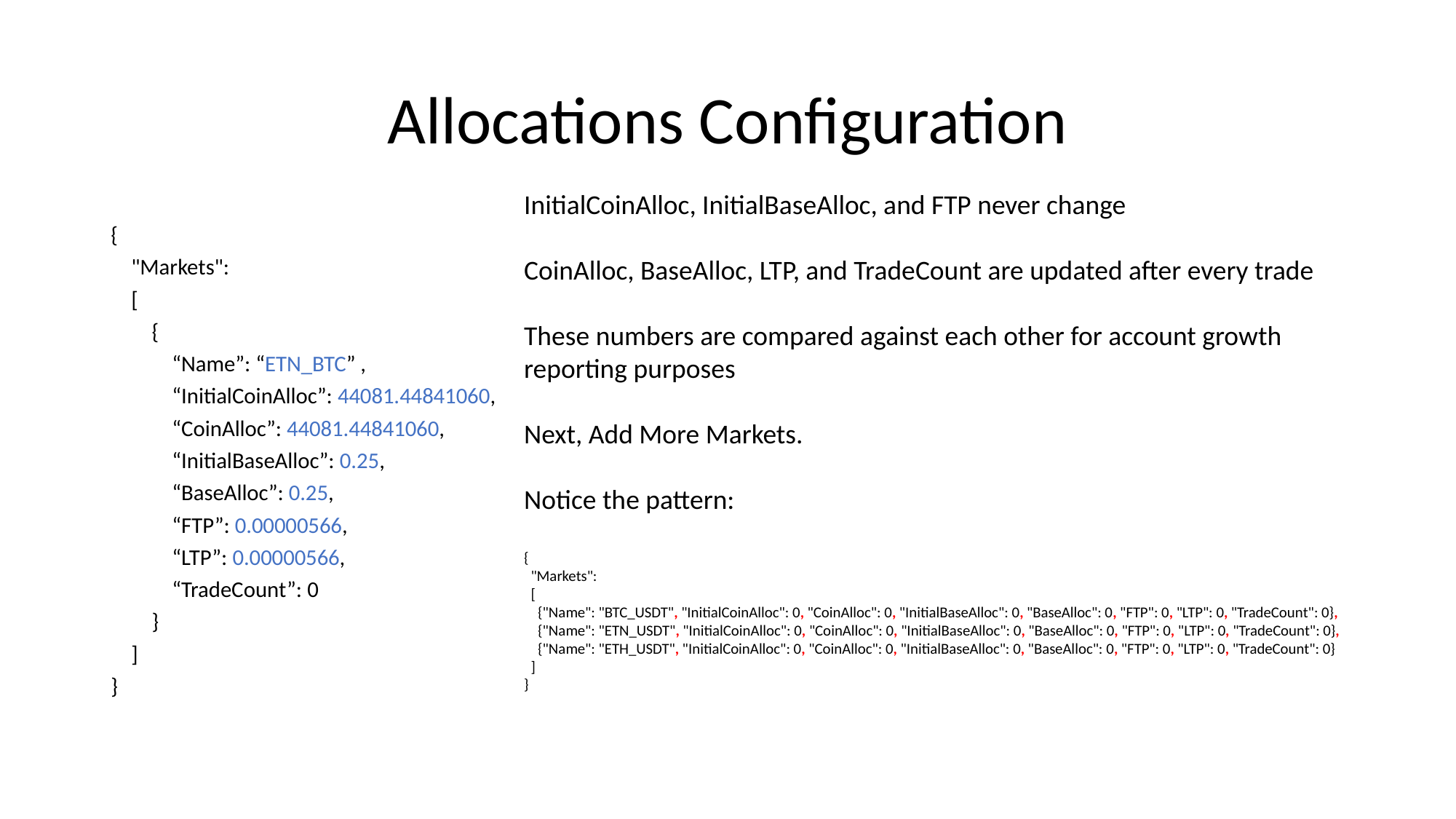

# Allocations Configuration
InitialCoinAlloc, InitialBaseAlloc, and FTP never change

CoinAlloc, BaseAlloc, LTP, and TradeCount are updated after every trade

These numbers are compared against each other for account growth reporting purposes

Next, Add More Markets.

Notice the pattern:
{
  "Markets":
  [
    {"Name": "BTC_USDT", "InitialCoinAlloc": 0, "CoinAlloc": 0, "InitialBaseAlloc": 0, "BaseAlloc": 0, "FTP": 0, "LTP": 0, "TradeCount": 0},
    {"Name": "ETN_USDT", "InitialCoinAlloc": 0, "CoinAlloc": 0, "InitialBaseAlloc": 0, "BaseAlloc": 0, "FTP": 0, "LTP": 0, "TradeCount": 0},
    {"Name": "ETH_USDT", "InitialCoinAlloc": 0, "CoinAlloc": 0, "InitialBaseAlloc": 0, "BaseAlloc": 0, "FTP": 0, "LTP": 0, "TradeCount": 0}
  ]
}
{
    "Markets":
    [
        {
            “Name”: “ETN_BTC” ,
            “InitialCoinAlloc”: 44081.44841060,
            “CoinAlloc”: 44081.44841060,
            “InitialBaseAlloc”: 0.25,
            “BaseAlloc”: 0.25,
            “FTP”: 0.00000566,
            “LTP”: 0.00000566,
            “TradeCount”: 0
        }
    ]
}